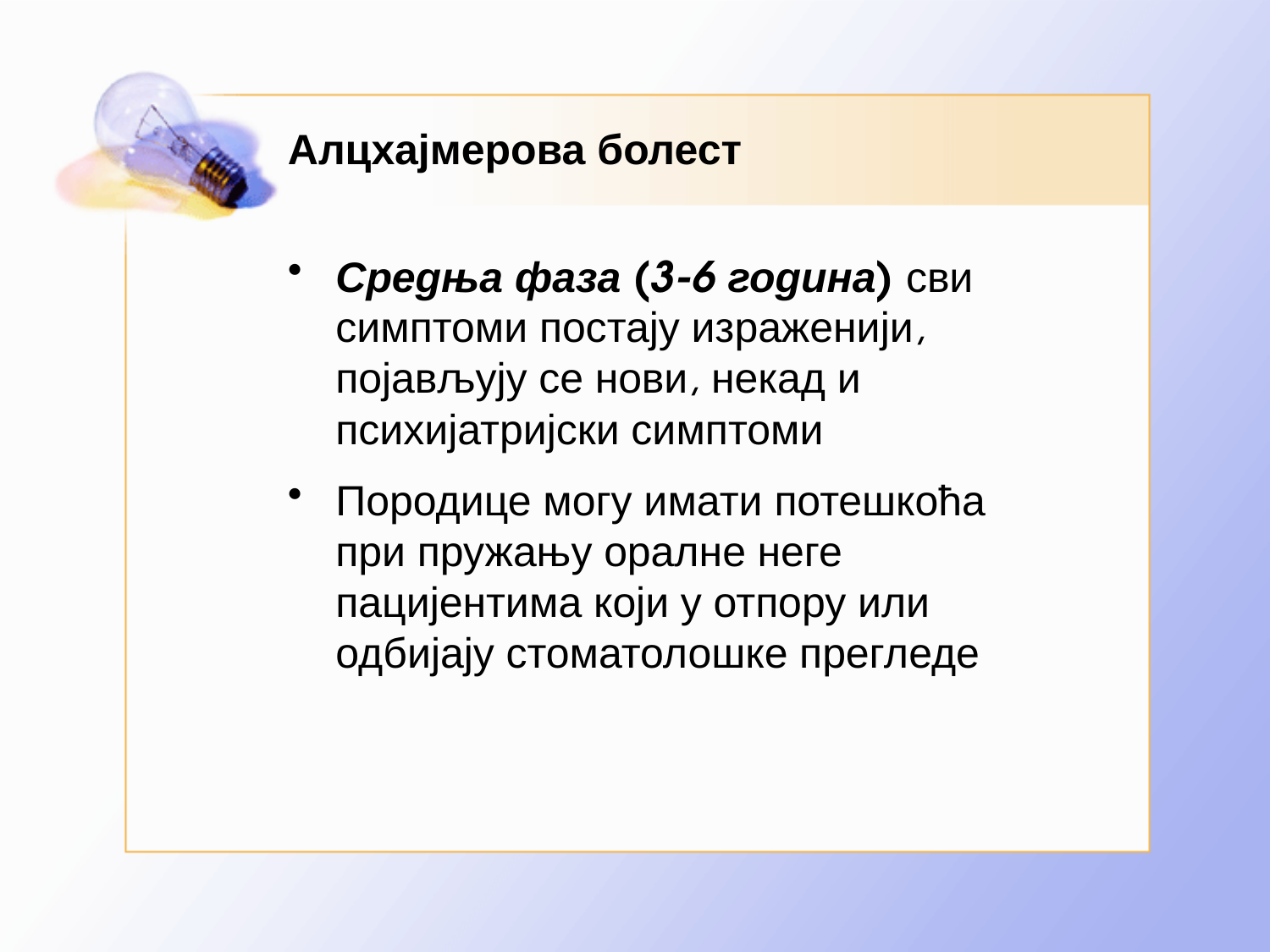

# Алцхајмерова болест
Средња фаза (3-6 година) сви симптоми постају израженији, појављују се нови, некад и психијатријски симптоми
Породице могу имати потешкоћа при пружању оралне неге пацијентима који у отпору или одбијају стоматолошке прегледе